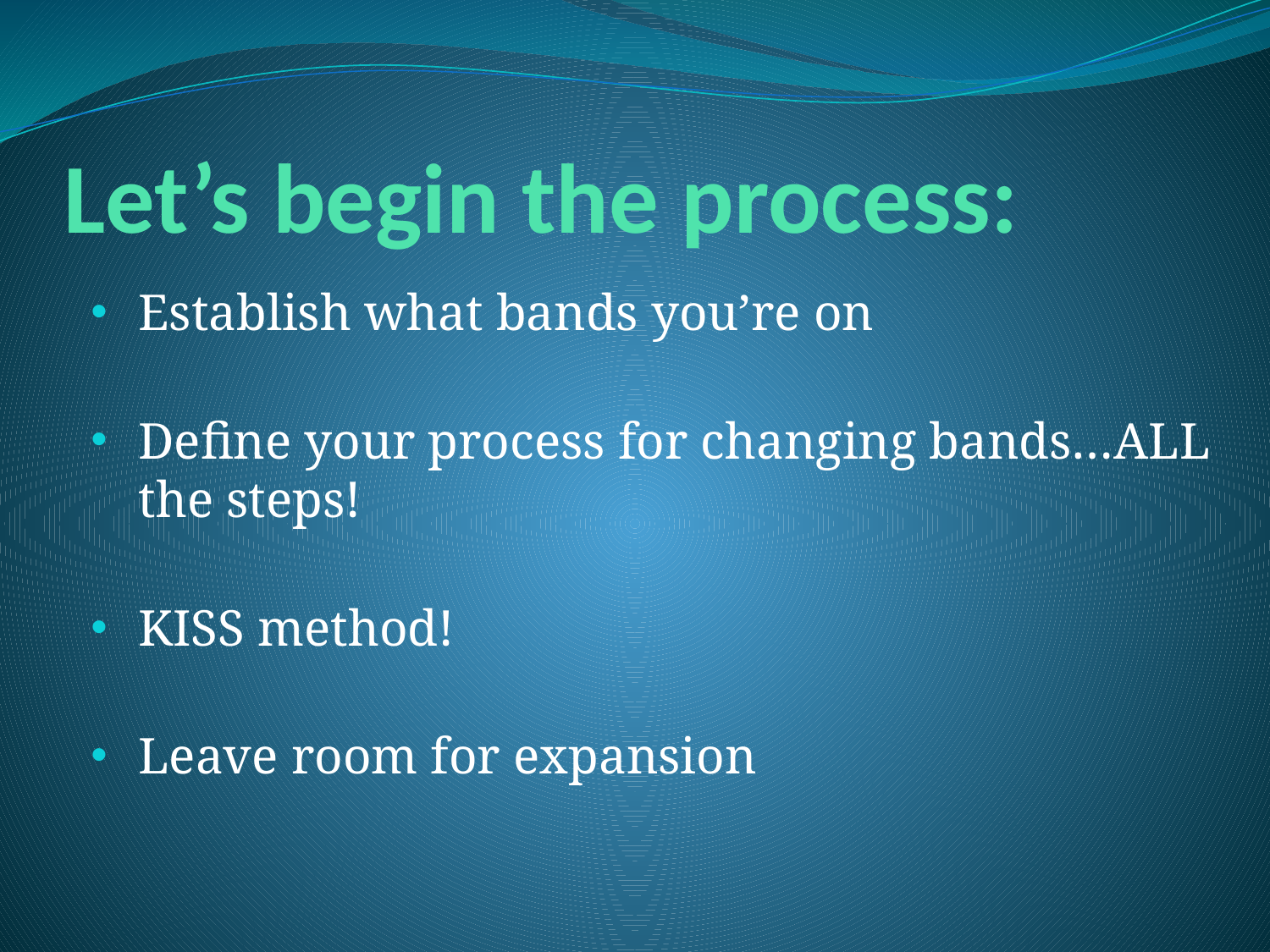

# Let’s begin the process:
Establish what bands you’re on
Define your process for changing bands…ALL the steps!
KISS method!
Leave room for expansion